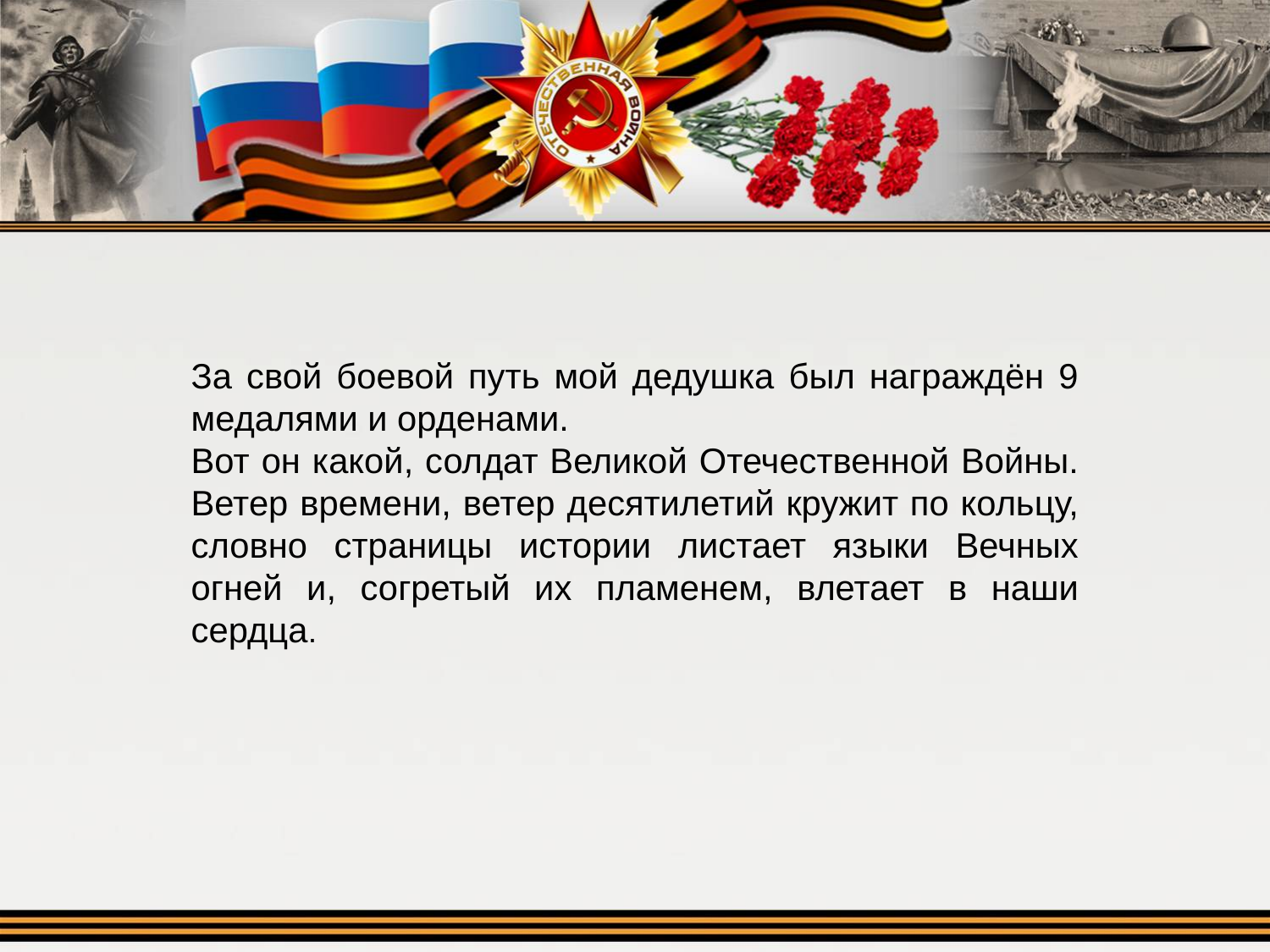

За свой боевой путь мой дедушка был награждён 9 медалями и орденами.
Вот он какой, солдат Великой Отечественной Войны. Ветер времени, ветер десятилетий кружит по кольцу, словно страницы истории листает языки Вечных огней и, согретый их пламенем, влетает в наши сердца.